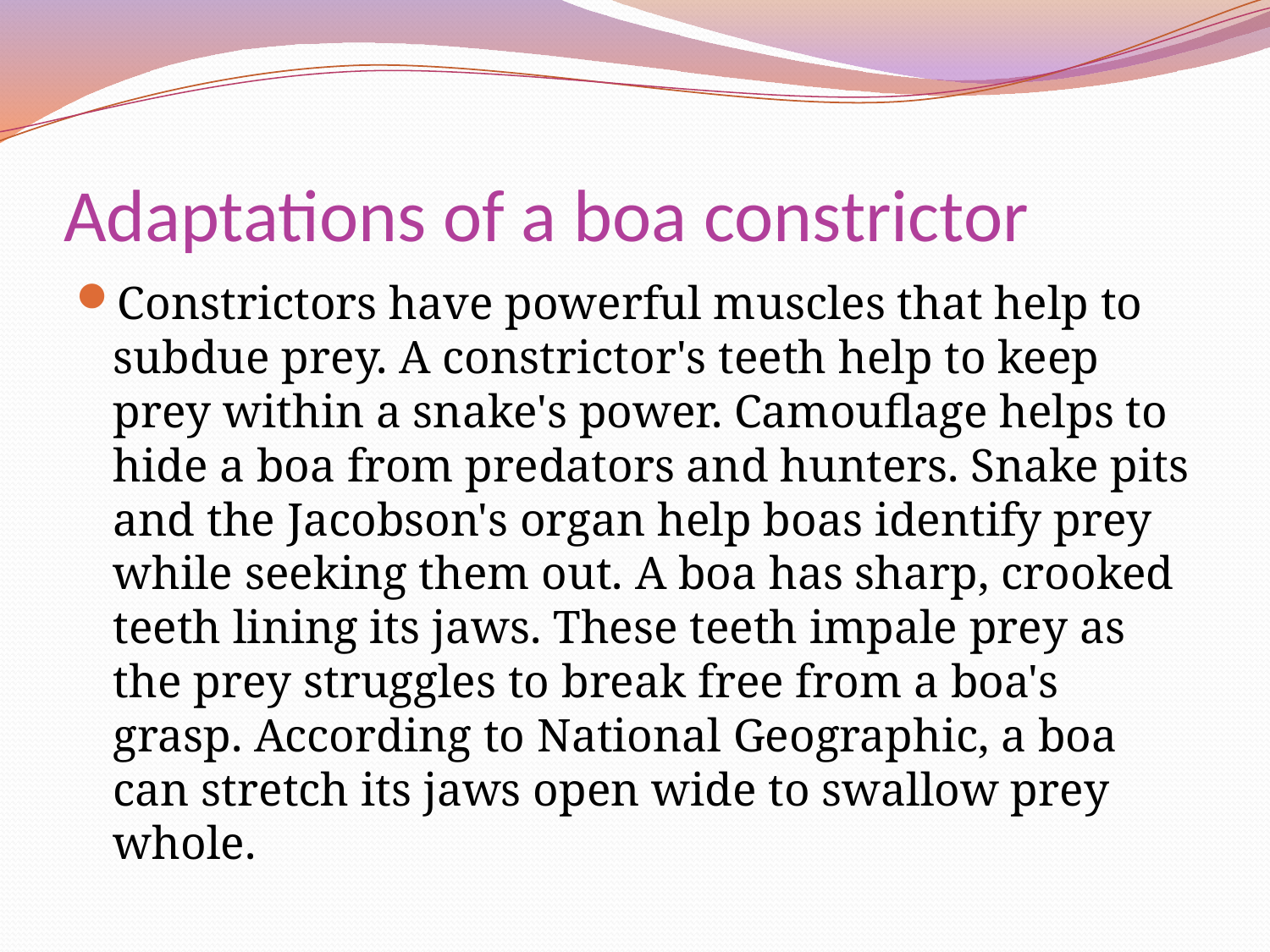

# Adaptations of a boa constrictor
Constrictors have powerful muscles that help to subdue prey. A constrictor's teeth help to keep prey within a snake's power. Camouflage helps to hide a boa from predators and hunters. Snake pits and the Jacobson's organ help boas identify prey while seeking them out. A boa has sharp, crooked teeth lining its jaws. These teeth impale prey as the prey struggles to break free from a boa's grasp. According to National Geographic, a boa can stretch its jaws open wide to swallow prey whole.